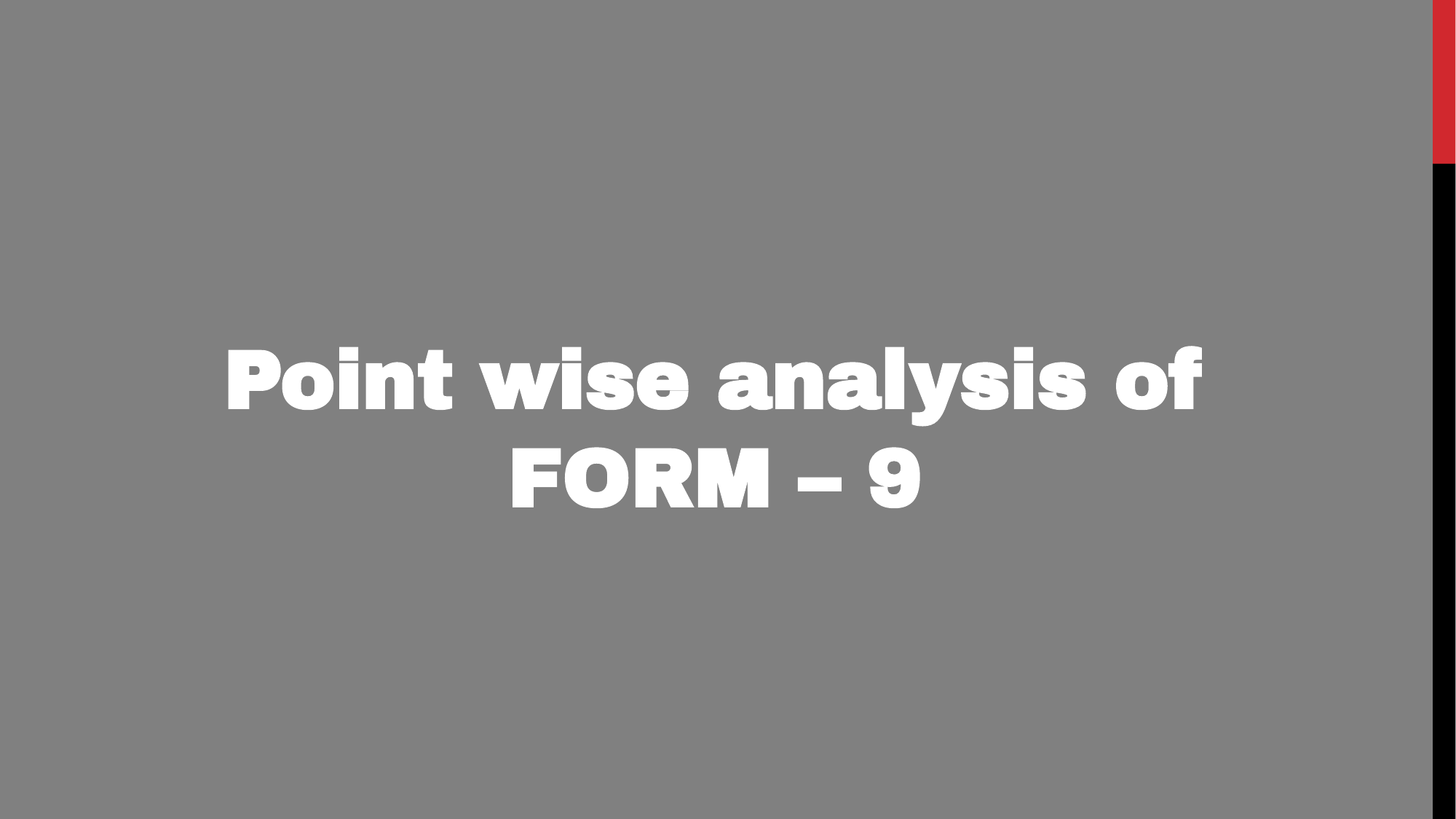

Point wise analysis of FORM – 9